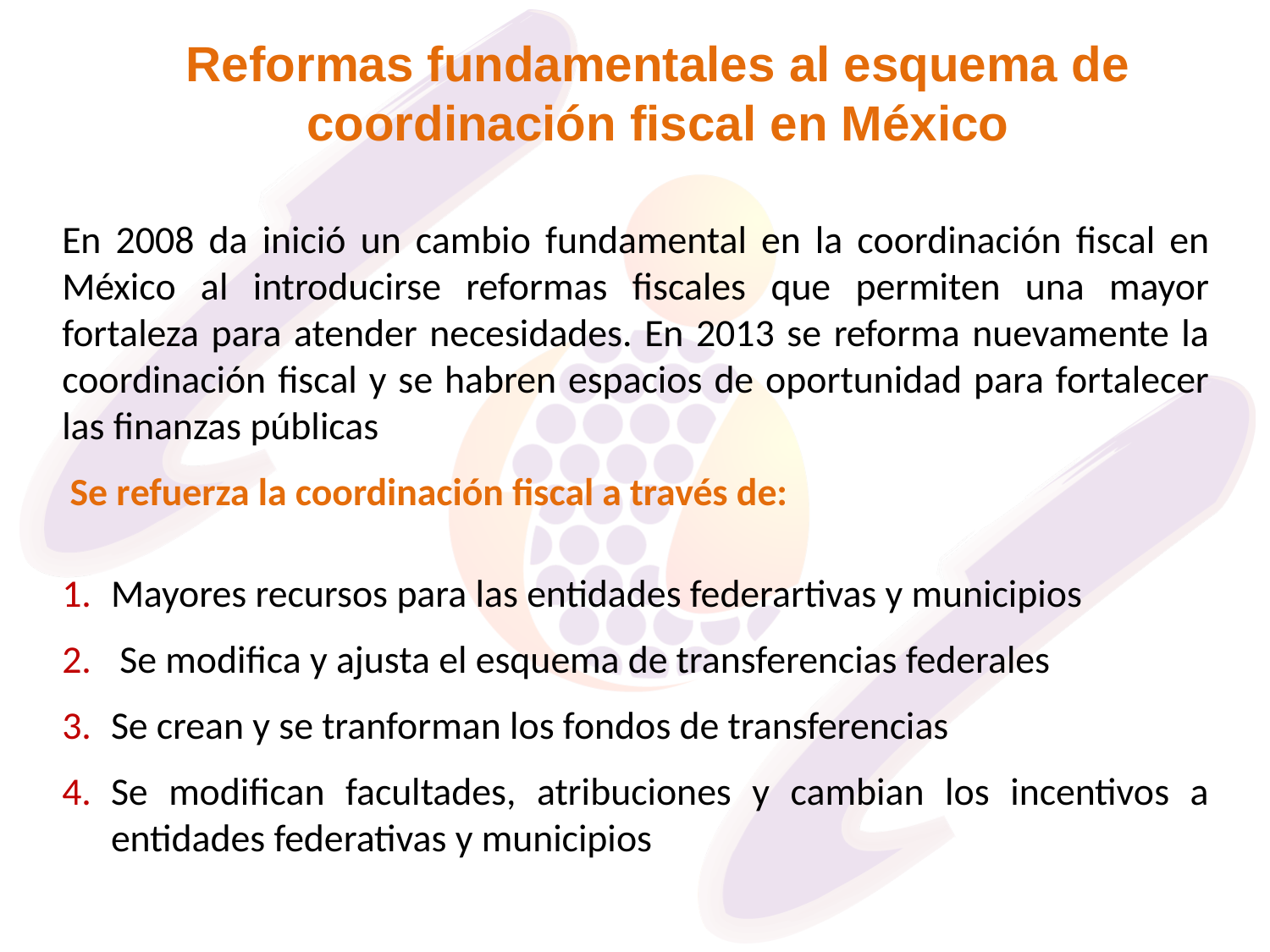

Reformas fundamentales al esquema de coordinación fiscal en México
En 2008 da inició un cambio fundamental en la coordinación fiscal en México al introducirse reformas fiscales que permiten una mayor fortaleza para atender necesidades. En 2013 se reforma nuevamente la coordinación fiscal y se habren espacios de oportunidad para fortalecer las finanzas públicas
 Se refuerza la coordinación fiscal a través de:

Mayores recursos para las entidades federartivas y municipios
 Se modifica y ajusta el esquema de transferencias federales
Se crean y se tranforman los fondos de transferencias
Se modifican facultades, atribuciones y cambian los incentivos a entidades federativas y municipios